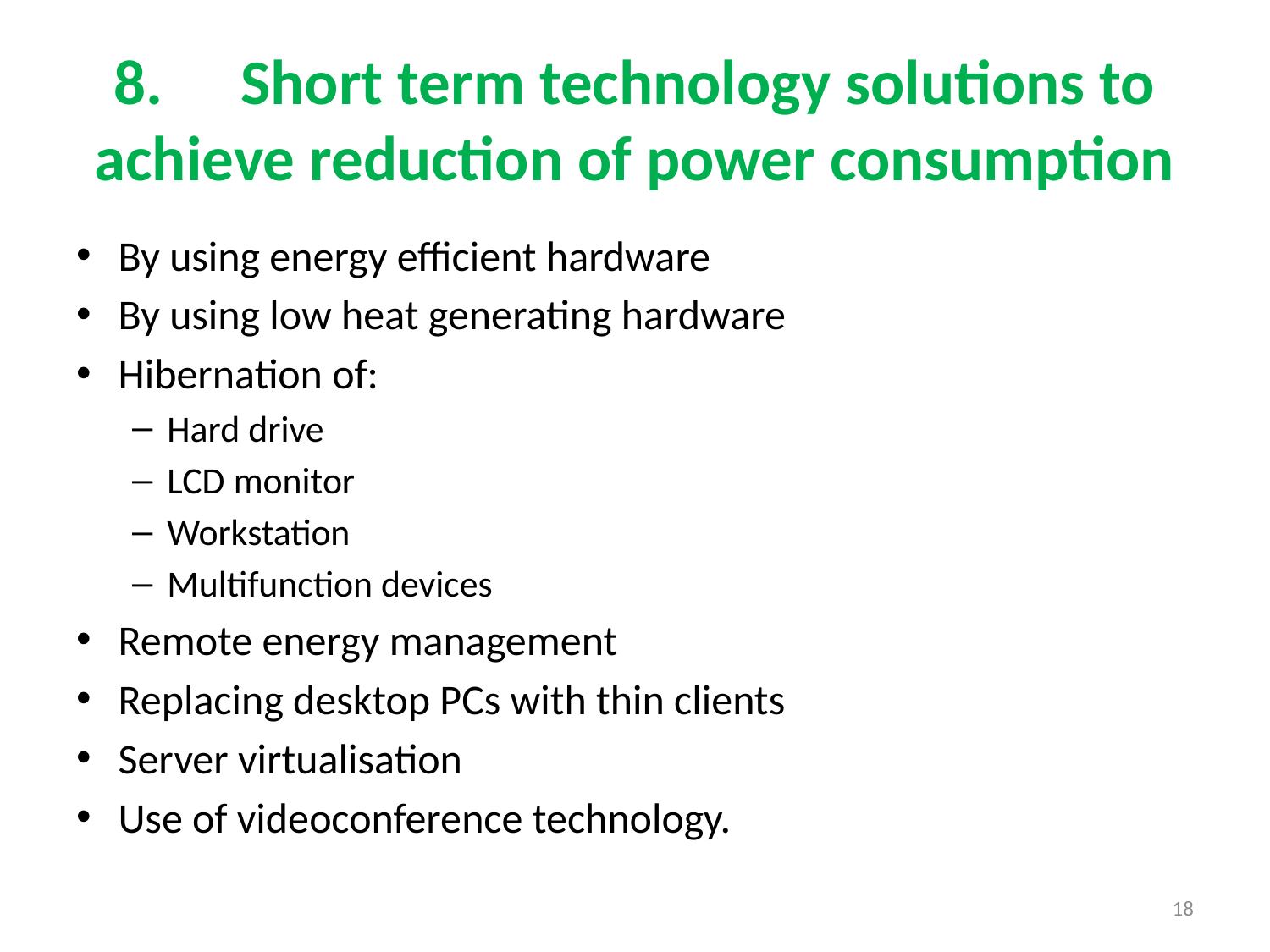

# 8.	Short term technology solutions to achieve reduction of power consumption
By using energy efficient hardware
By using low heat generating hardware
Hibernation of:
Hard drive
LCD monitor
Workstation
Multifunction devices
Remote energy management
Replacing desktop PCs with thin clients
Server virtualisation
Use of videoconference technology.
18